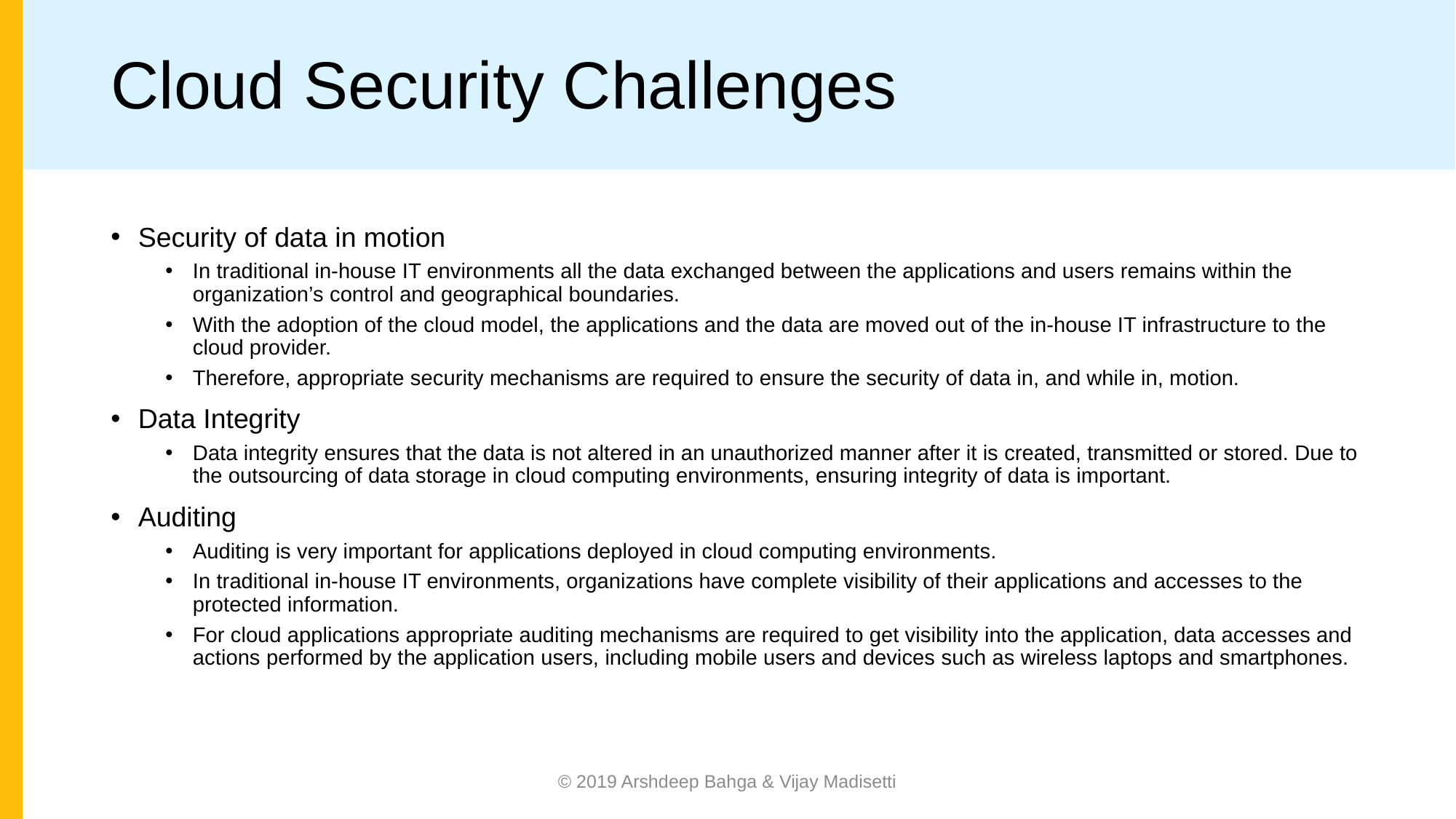

# Cloud Security Challenges
Security of data in motion
In traditional in-house IT environments all the data exchanged between the applications and users remains within the organization’s control and geographical boundaries.
With the adoption of the cloud model, the applications and the data are moved out of the in-house IT infrastructure to the cloud provider.
Therefore, appropriate security mechanisms are required to ensure the security of data in, and while in, motion.
Data Integrity
Data integrity ensures that the data is not altered in an unauthorized manner after it is created, transmitted or stored. Due to the outsourcing of data storage in cloud computing environments, ensuring integrity of data is important.
Auditing
Auditing is very important for applications deployed in cloud computing environments.
In traditional in-house IT environments, organizations have complete visibility of their applications and accesses to the protected information.
For cloud applications appropriate auditing mechanisms are required to get visibility into the application, data accesses and actions performed by the application users, including mobile users and devices such as wireless laptops and smartphones.
© 2019 Arshdeep Bahga & Vijay Madisetti